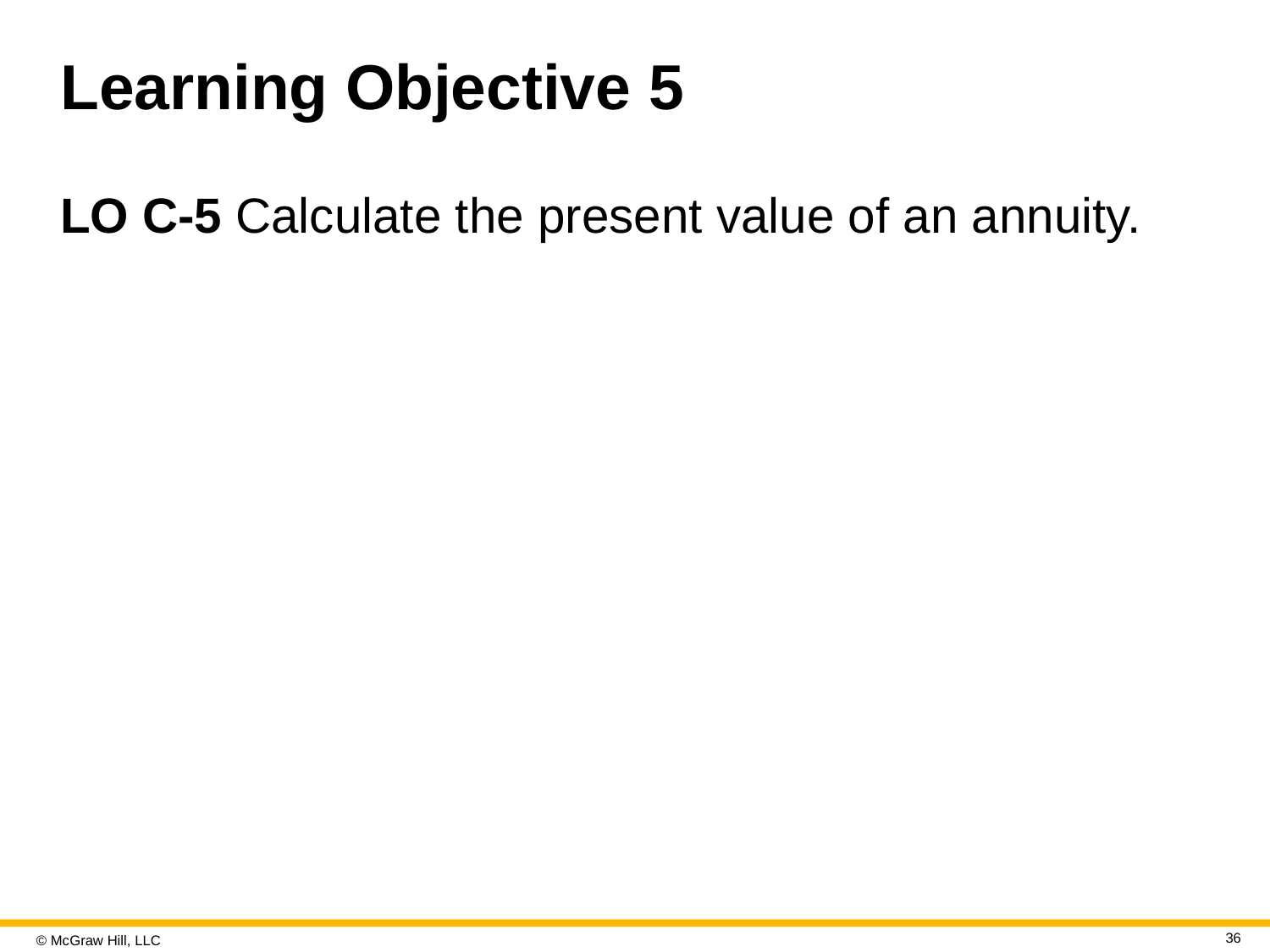

# Learning Objective 5
LO C-5 Calculate the present value of an annuity.
36